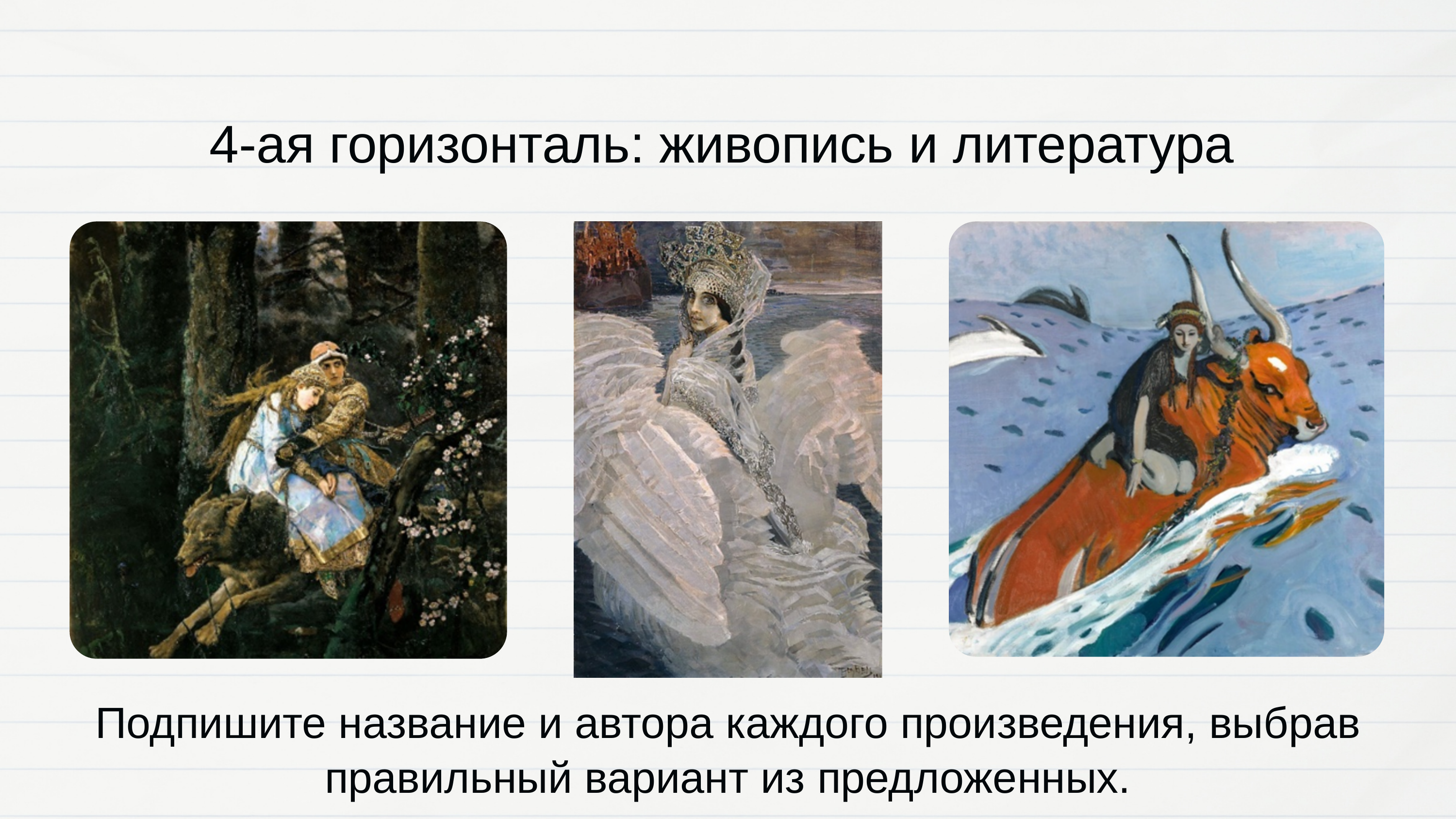

4-ая горизонталь: живопись и литература

Подпишите название и автора каждого произведения, выбрав правильный вариант из предложенных.